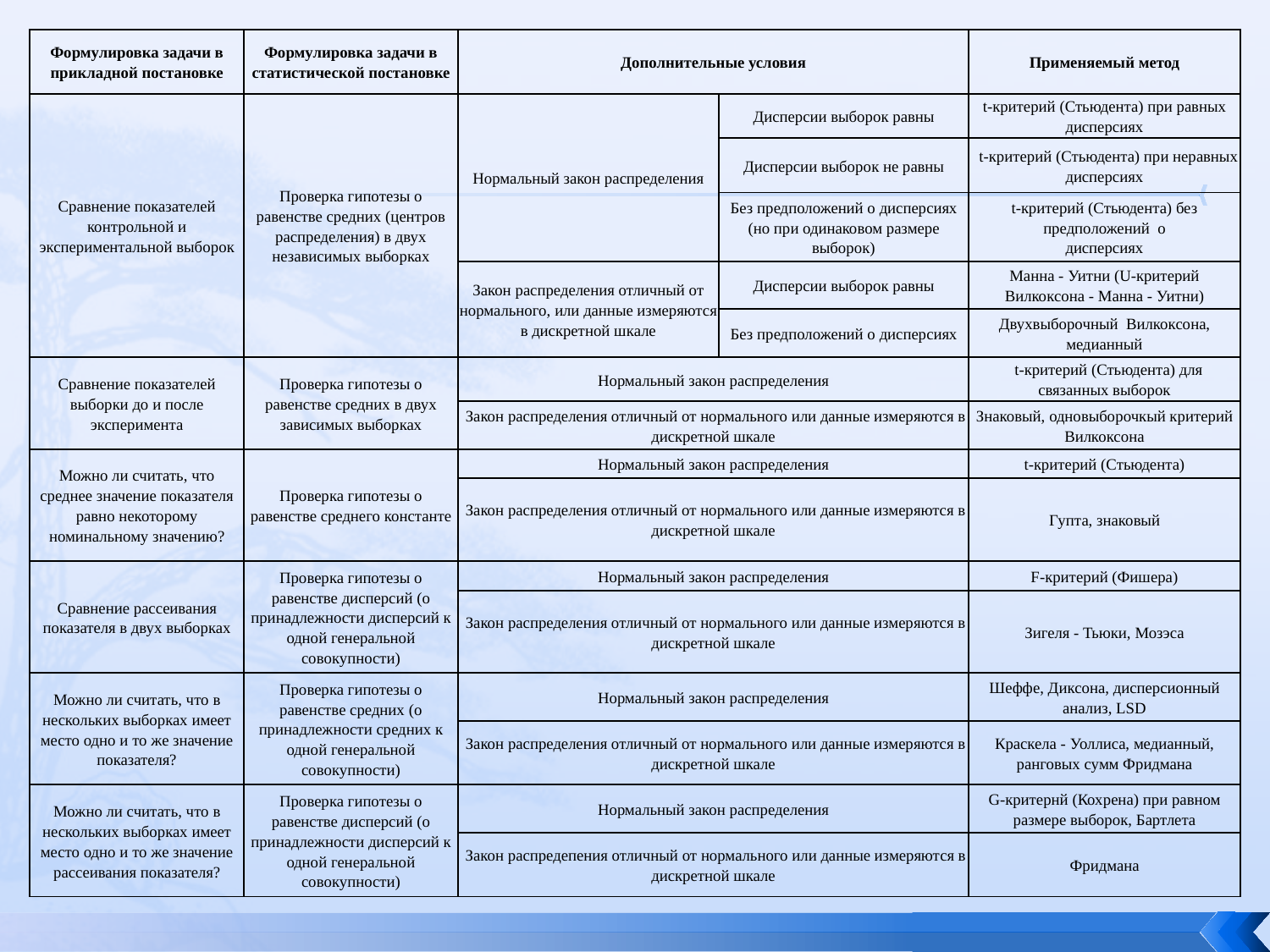

| Формулировка задачи в прикладной постановке | Формулировка задачи в статистической постановке | Дополнительные условия |  | Применяемый метод |
| --- | --- | --- | --- | --- |
| Сравнение показателей контрольной и экспериментальной выборок | Проверка гипотезы о равенстве средних (центров распределения) в двух независимых выборках | Нормальный закон распределения | Дисперсии выборок равны | t-критерий (Стьюдента) при равных дисперсиях |
|  |  |  | Дисперсии выборок не равны | t-критерий (Стьюдента) при неравных дисперсиях |
|  |  |  | Без предположений о дисперсиях (но при одинаковом размере выборок) | t-критерий (Стьюдента) без предположений о дисперсиях |
|  |  | Закон распределения отличный от нормального, или данные измеряются в дискретной шкале | Дисперсии выборок равны | Манна - Уитни (U-критерий Вилкоксона - Манна - Уитни) |
|  |  |  | Без предположений о дисперсиях | Двухвыборочный Вилкоксона, медианный |
| Сравнение показателей выборки до и после эксперимента | Проверка гипотезы о равенстве средних в двух зависимых выборках | Нормальный закон распределения |  | t-критерий (Стьюдента) для связанных выборок |
|  |  | Закон распределения отличный от нормального или данные измеряются в дискретной шкале |  | Знаковый, одновыборочкый критерий Вилкоксона |
| Можно ли считать, что среднее значение показателя равно некоторому номинальному значению? | Проверка гипотезы о равенстве среднего константе | Нормальный закон распределения |  | t-критерий (Стьюдента) |
|  |  | Закон распределения отличный от нормального или данные измеряются в дискретной шкале |  | Гупта, знаковый |
| Сравнение рассеивания показателя в двух выборках | Проверка гипотезы о равенстве дисперсий (о принадлежности дисперсий к одной генеральной совокупности) | Нормальный закон распределения |  | F-критерий (Фишера) |
|  |  | Закон распределения отличный от нормального или данные измеряются в дискретной шкале |  | Зигеля - Тьюки, Мозэса |
| Можно ли считать, что в нескольких выборках имеет место одно и то же значение показателя? | Проверка гипотезы о равенстве средних (о принадлежности средних к одной генеральной совокупности) | Нормальный закон распределения |  | Шеффе, Диксона, дисперсионный анализ, LSD |
|  |  | Закон распределения отличный от нормального или данные измеряются в дискретной шкале |  | Краскела - Уоллиса, медианный, ранговых сумм Фридмана |
| Можно ли считать, что в нескольких выборках имеет место одно и то же значение рассеивания показателя? | Проверка гипотезы о равенстве дисперсий (о принадлежности дисперсий к одной генеральной совокупности) | Нормальный закон распределения |  | G-критернй (Кохрена) при равном размере выборок, Бартлета |
|  |  | Закон распредепения отличный от нормального или данные измеряются в дискретной шкале |  | Фридмана |